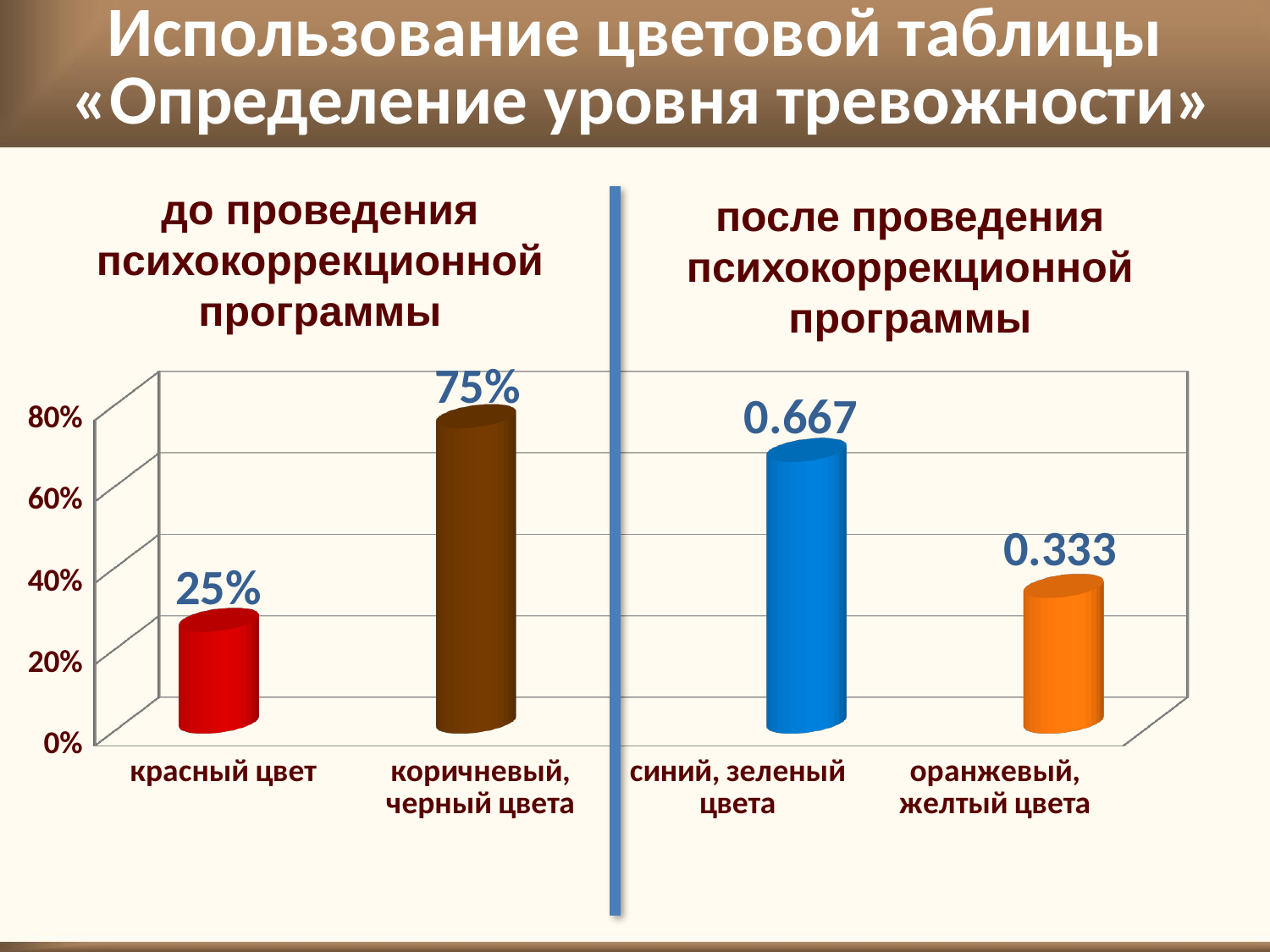

Использование цветовой таблицы
 «Определение уровня тревожности»
до проведения психокоррекционной программы
после проведения психокоррекционной программы

[unsupported chart]